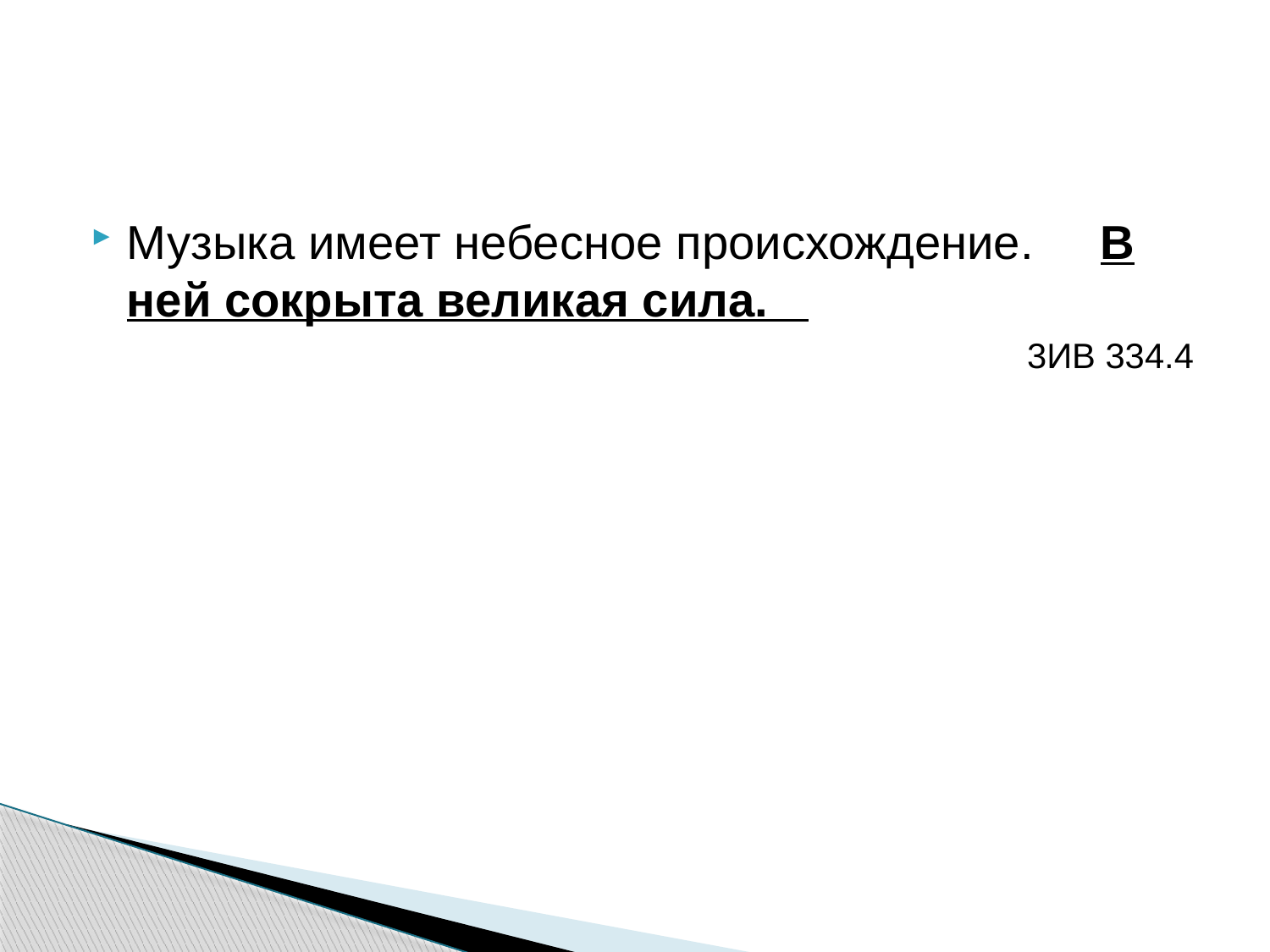

#
Музыка имеет небесное происхождение.     В ней сокрыта великая сила.
3ИВ 334.4